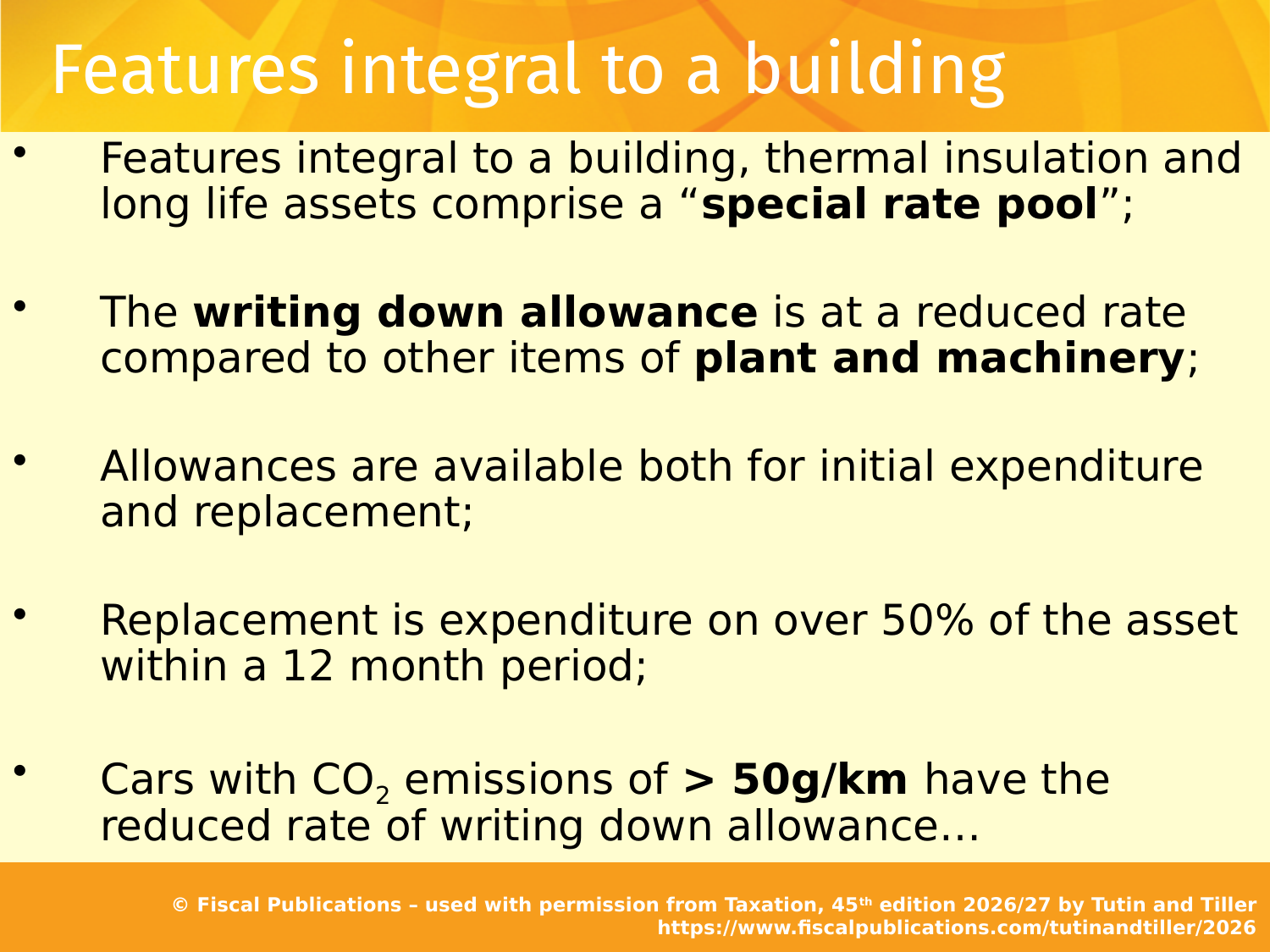

# Features integral to a building
Features integral to a building, thermal insulation and long life assets comprise a “special rate pool”;

The writing down allowance is at a reduced rate compared to other items of plant and machinery;

Allowances are available both for initial expenditure and replacement;

Replacement is expenditure on over 50% of the asset within a 12 month period;

Cars with CO2 emissions of > 50g/km have the reduced rate of writing down allowance…